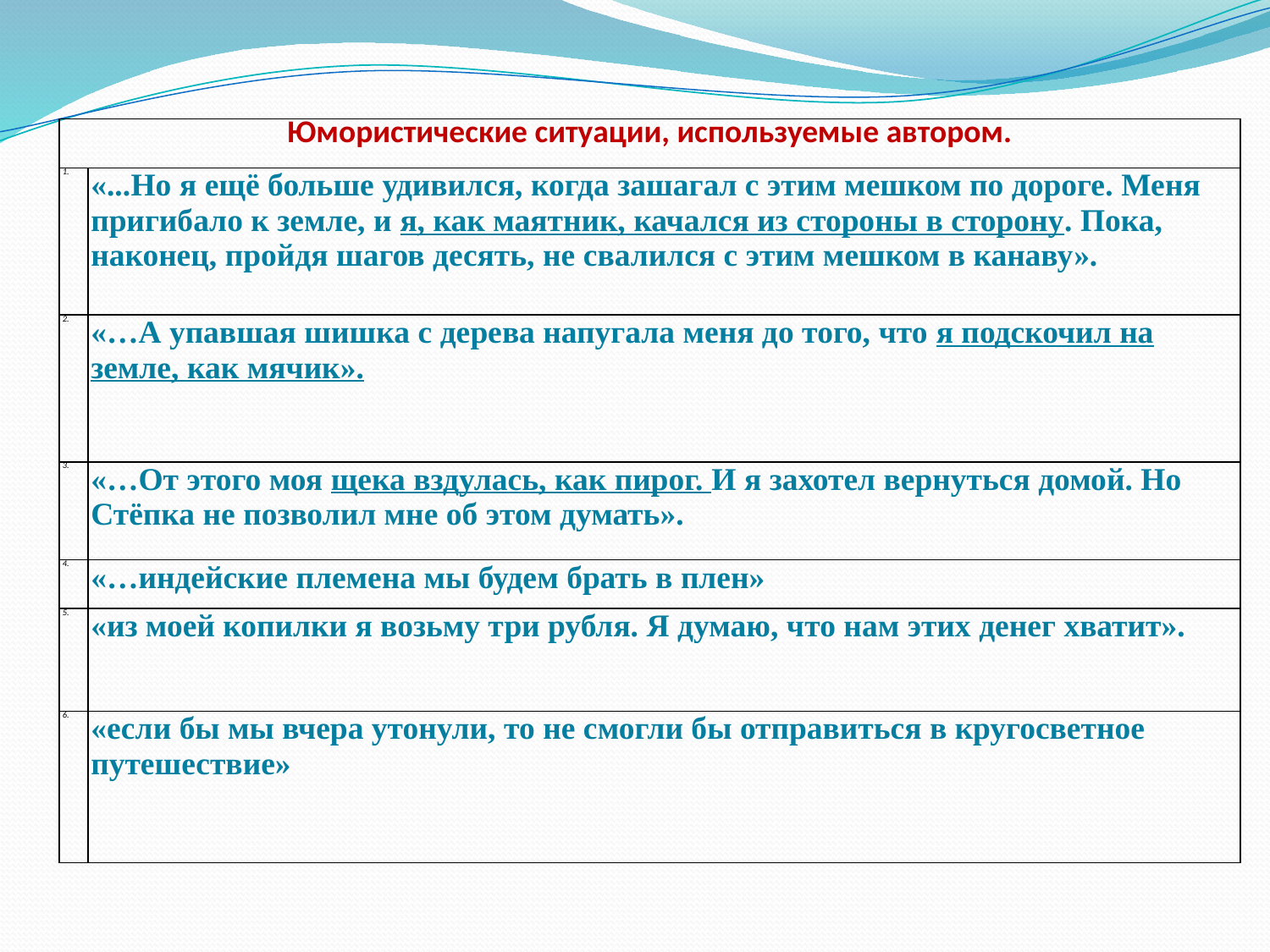

| Юмористические ситуации, используемые автором. |  |
| --- | --- |
| 1. | «...Но я ещё больше удивился, когда зашагал с этим мешком по дороге. Меня пригибало к земле, и я, как маятник, качался из стороны в сторону. Пока, наконец, пройдя шагов десять, не свалился с этим мешком в канаву». |
| 2. | «…А упавшая шишка с дерева напугала меня до того, что я подскочил на земле, как мячик». |
| 3. | «…От этого моя щека вздулась, как пирог. И я захотел вернуться домой. Но Стёпка не позволил мне об этом думать». |
| 4. | «…индейские племена мы будем брать в плен» |
| 5. | «из моей копилки я возьму три рубля. Я думаю, что нам этих денег хватит». |
| 6. | «если бы мы вчера утонули, то не смогли бы отправиться в кругосветное путешествие» |
| Юмористические ситуации, используемые автором. |  |
| --- | --- |
| 1. | «...Но я ещё больше удивился, когда зашагал с этим мешком по дороге. Меня пригибало к земле, и я, как маятник, качался из стороны в сторону. Пока, наконец, пройдя шагов десять, не свалился с этим мешком в канаву». |
| 2. | «…А упавшая шишка с дерева напугала меня до того, что я подскочил на земле, как мячик». |
| 3. | «…От этого моя щека вздулась, как пирог. И я захотел вернуться домой. Но Стёпка не позволил мне об этом думать». |
| 4. | «…индейские племена мы будем брать в плен» |
| 5. | «из моей копилки я возьму три рубля. Я думаю, что нам этих денег хватит». |
| 6. | «если бы мы вчера утонули, то не смогли бы отправиться в кругосветное путешествие» |
| 7. | «…- Минька, пока Стёпка спит, давай повернём его ноги в обратную сторону. А то он заведёт нас, куда Макар телят не гонял». |
| Отношение автора |  |
| Чтобы поняли,что, прежде чем что- то делать, надо обязательно все хорошо обдумать |  |
| Главная мысль текста |  |
| «А те, которые пускаются в дальний путь без этих знаний, приходят к печальным результатам» «Все хорошо, что хорошо кончается.» |  |